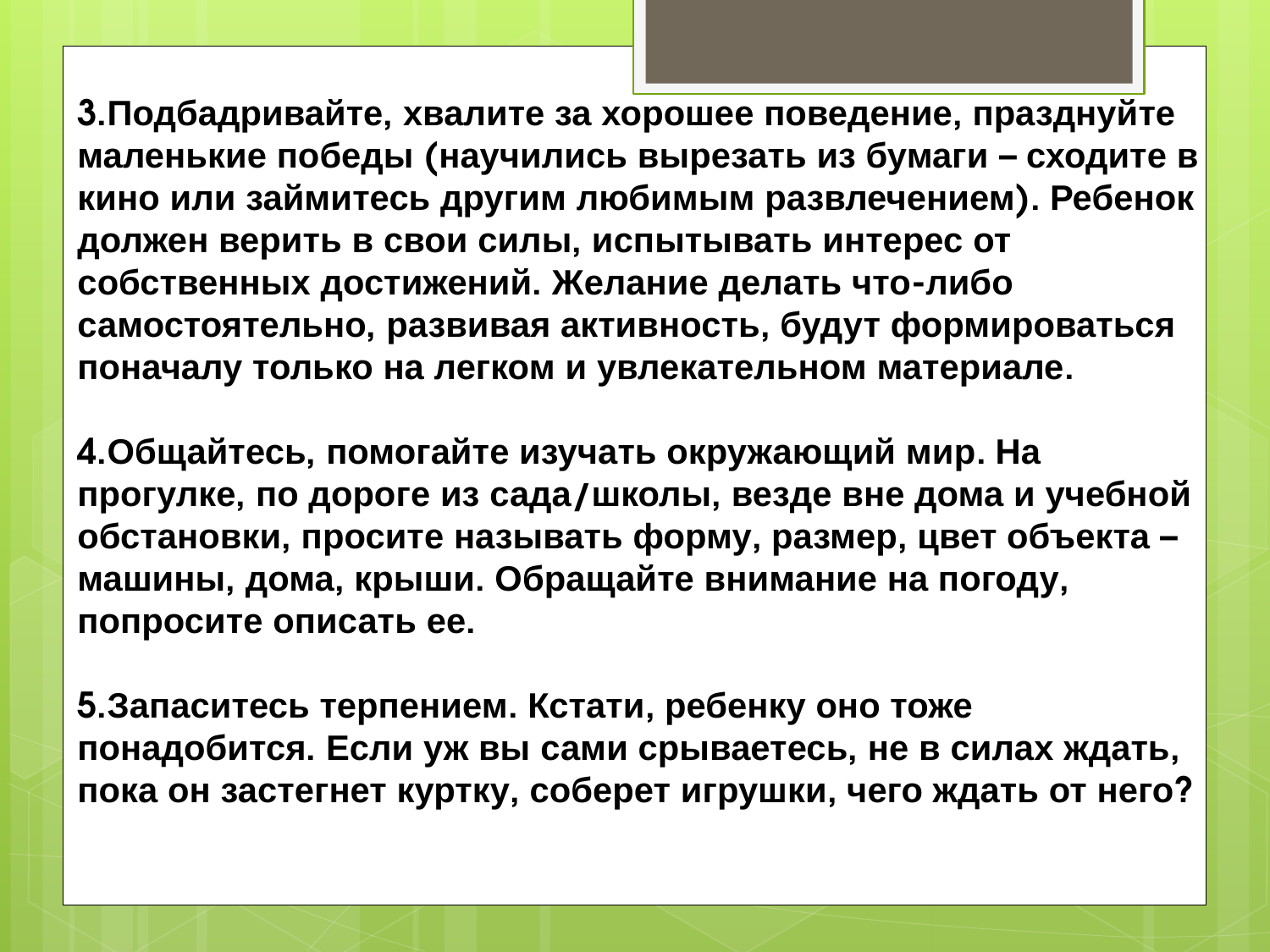

3.Подбадривайте, хвалите за хорошее поведение, празднуйте маленькие победы (научились вырезать из бумаги – сходите в кино или займитесь другим любимым развлечением). Ребенок должен верить в свои силы, испытывать интерес от собственных достижений. Желание делать что-либо самостоятельно, развивая активность, будут формироваться поначалу только на легком и увлекательном материале.

4.Общайтесь, помогайте изучать окружающий мир. На прогулке, по дороге из сада/школы, везде вне дома и учебной обстановки, просите называть форму, размер, цвет объекта – машины, дома, крыши. Обращайте внимание на погоду, попросите описать ее.

5.Запаситесь терпением. Кстати, ребенку оно тоже понадобится. Если уж вы сами срываетесь, не в силах ждать, пока он застегнет куртку, соберет игрушки, чего ждать от него?